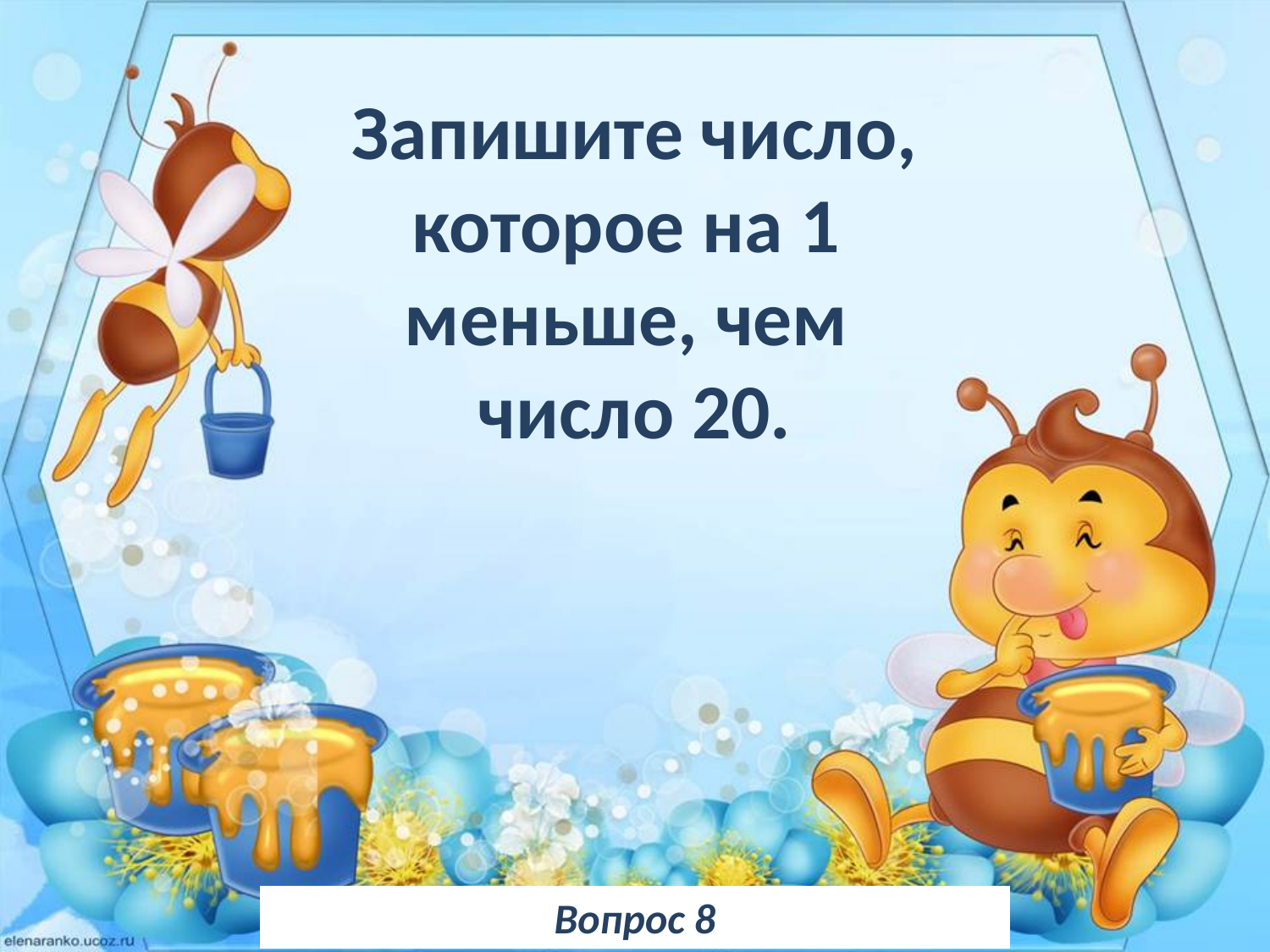

Запишите число, которое на 1
меньше, чем
число 20.
Вопрос 8